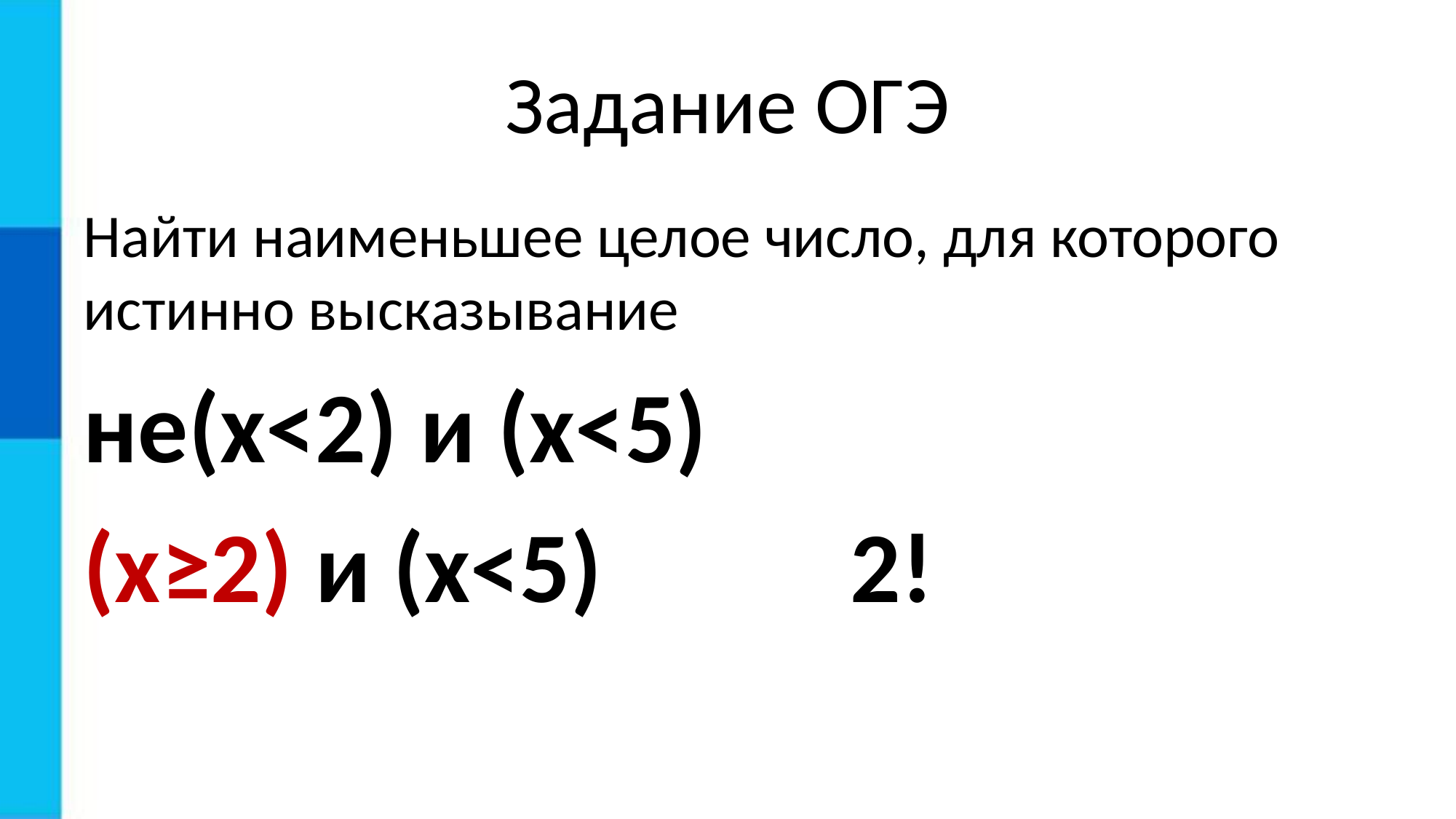

# Задание ОГЭ
Найти наименьшее целое число, для которого истинно высказывание
не(x<2) и (x<5)
(х≥2) и (х<5)           2!